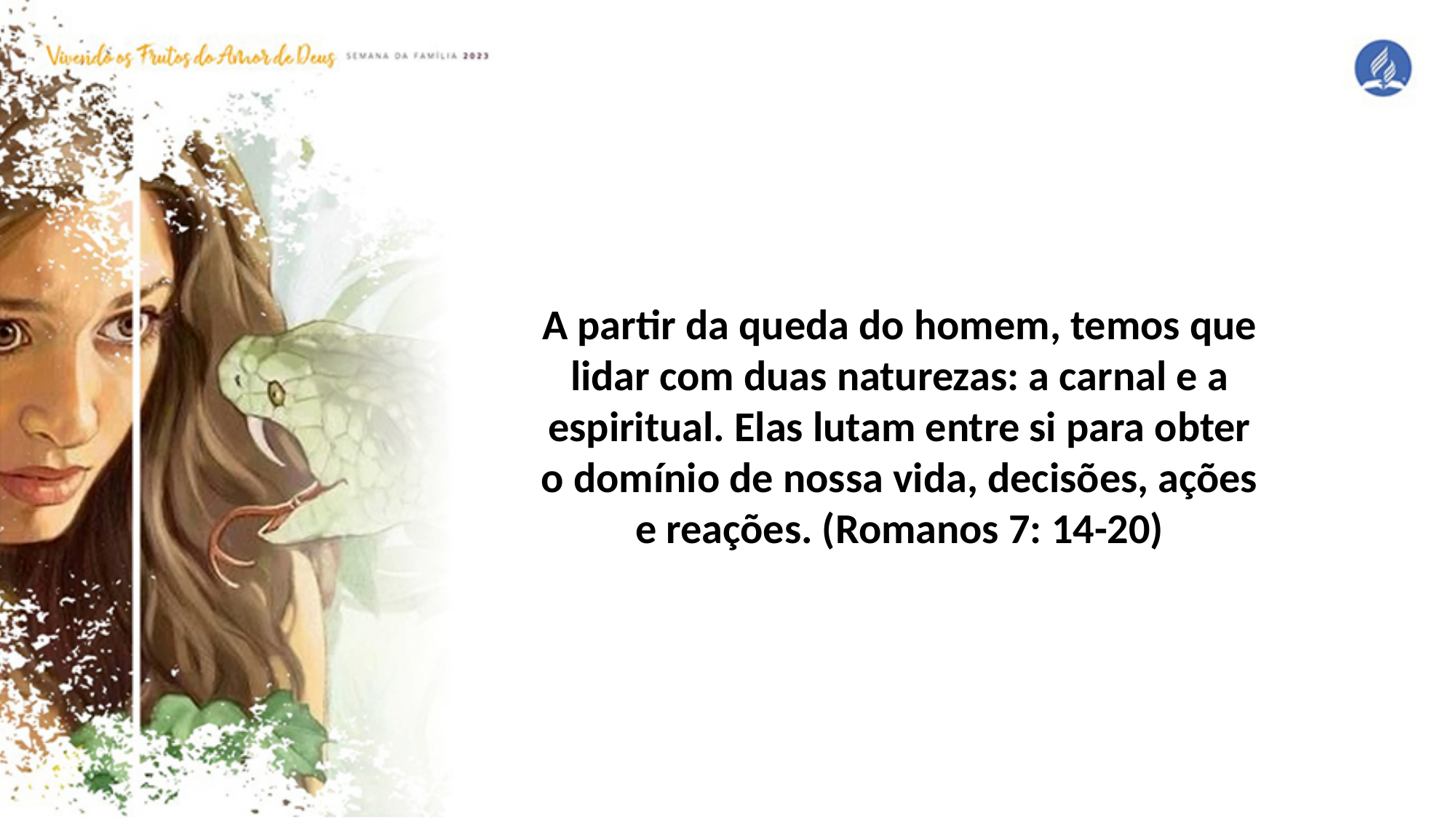

A partir da queda do homem, temos que lidar com duas naturezas: a carnal e a espiritual. Elas lutam entre si para obter o domínio de nossa vida, decisões, ações e reações. (Romanos 7: 14-20)